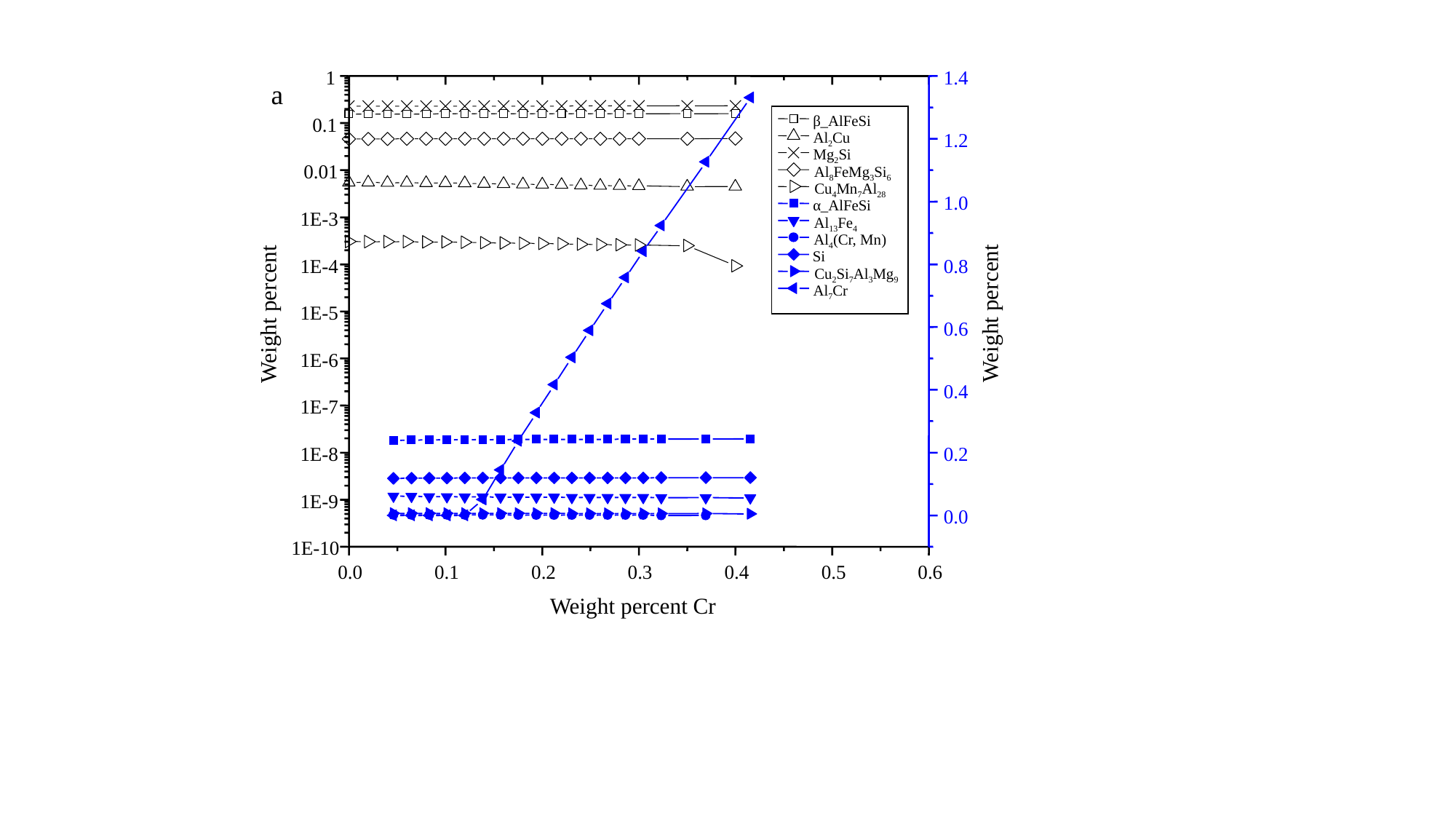

1

β_AlFeSi
0.1

Al2Cu

Mg2Si

0.01

Al8FeMg3Si6

Cu4Mn7Al28

α_AlFeSi

1E-3

Al13Fe4

Al4(Cr, Mn)

Si

1E-4

Cu2Si7Al3Mg9

Al7Cr

Weight percent
1E-5

1E-6

1E-7

1E-8

1E-9

1E-10

0.0
0.1
0.2
0.3
0.4
0.5
0.6
Weight percent Cr
1.4
a

1.2

1.0

0.8

 Weight percent
0.6

0.4

0.2

0.0